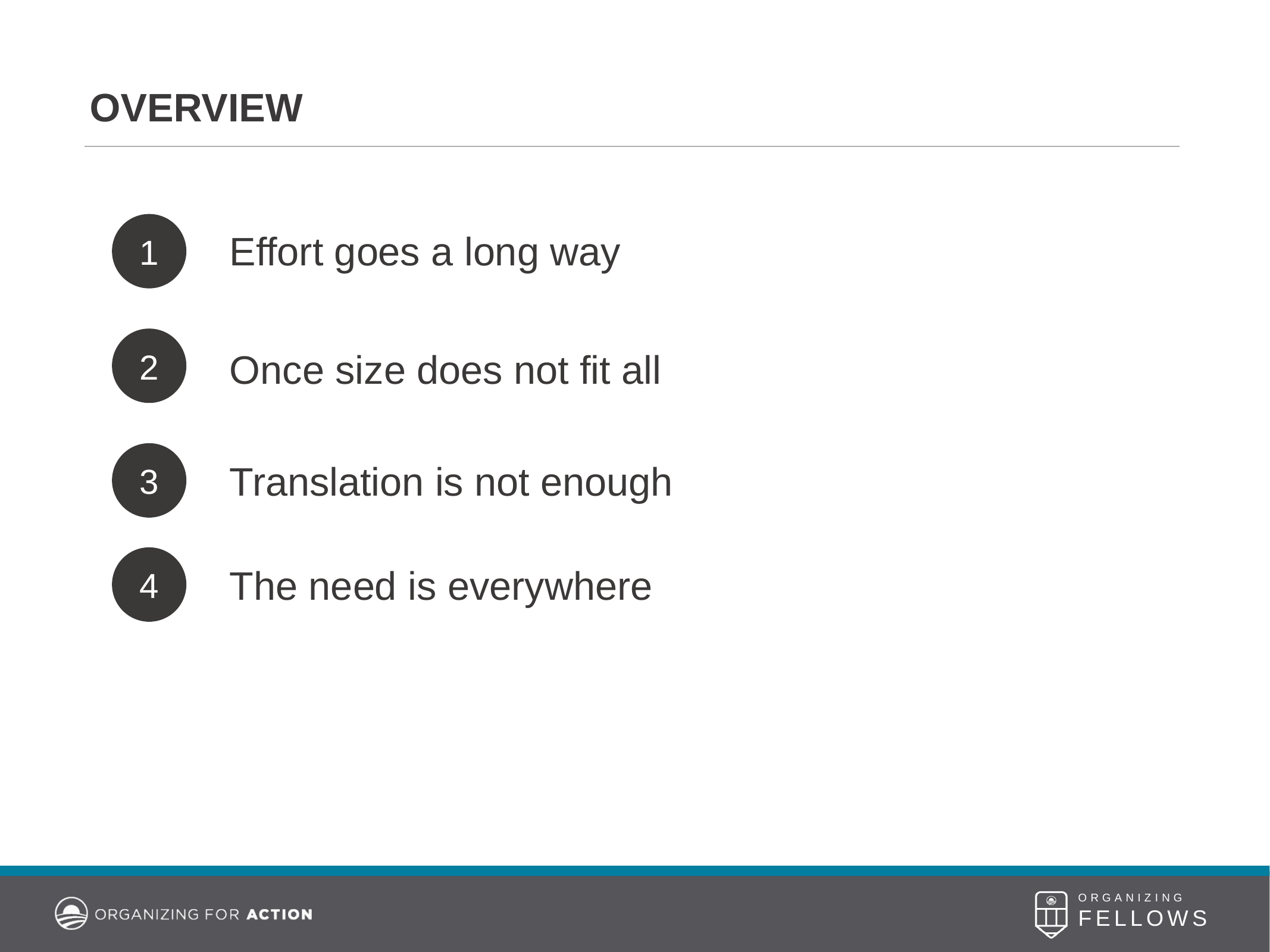

OVERVIEW
1
Effort goes a long way
2
Once size does not fit all
3
Translation is not enough
4
The need is everywhere